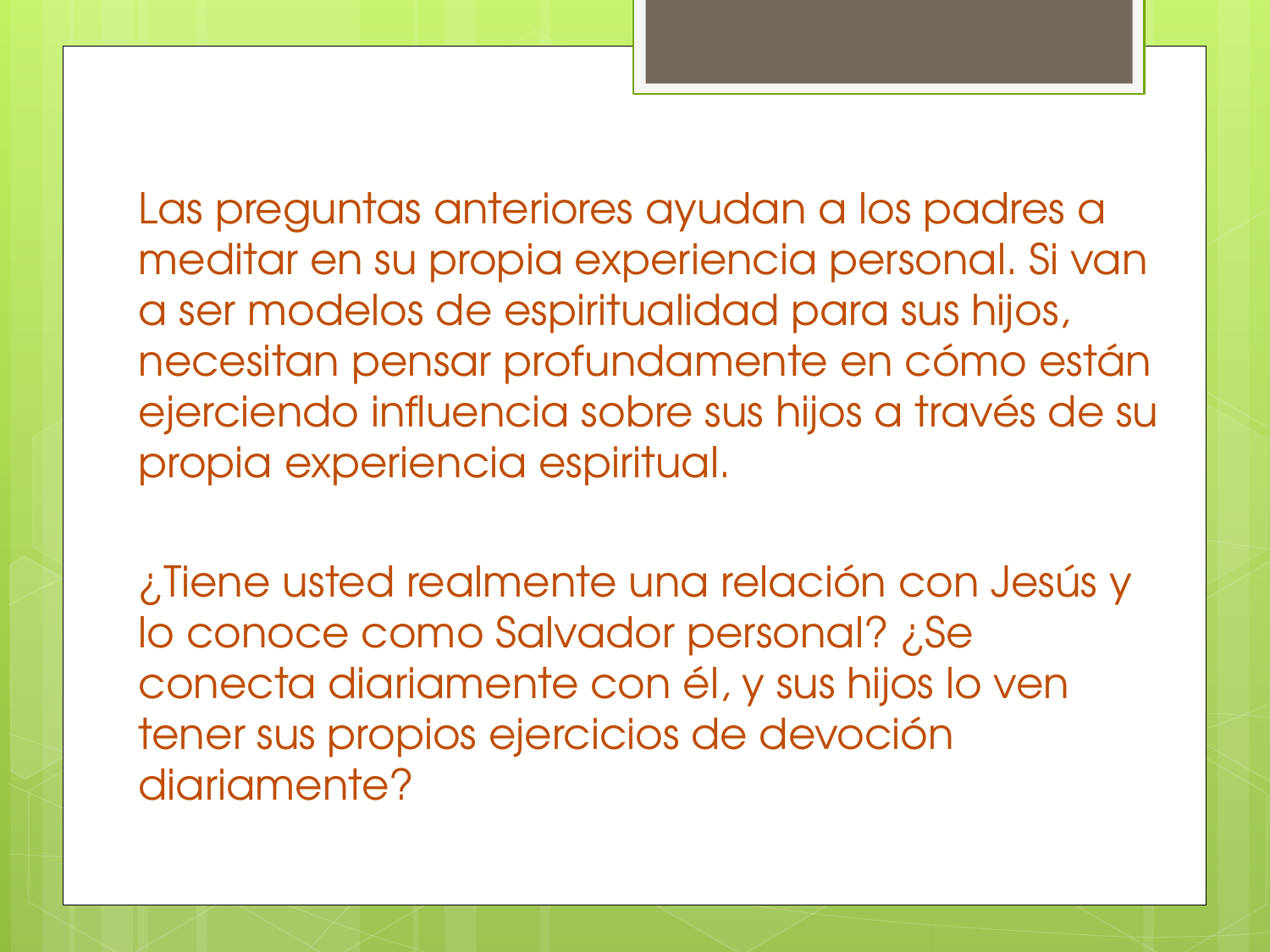

Las preguntas anteriores ayudan a los padres a meditar en su propia experiencia personal. Si van a ser modelos de espiritualidad para sus hijos, necesitan pensar profundamente en cómo están ejerciendo influencia sobre sus hijos a través de su propia experiencia espiritual.

¿Tiene usted realmente una relación con Jesús y lo conoce como Salvador personal? ¿Se conecta diariamente con él, y sus hijos lo ven tener sus propios ejercicios de devoción diariamente?